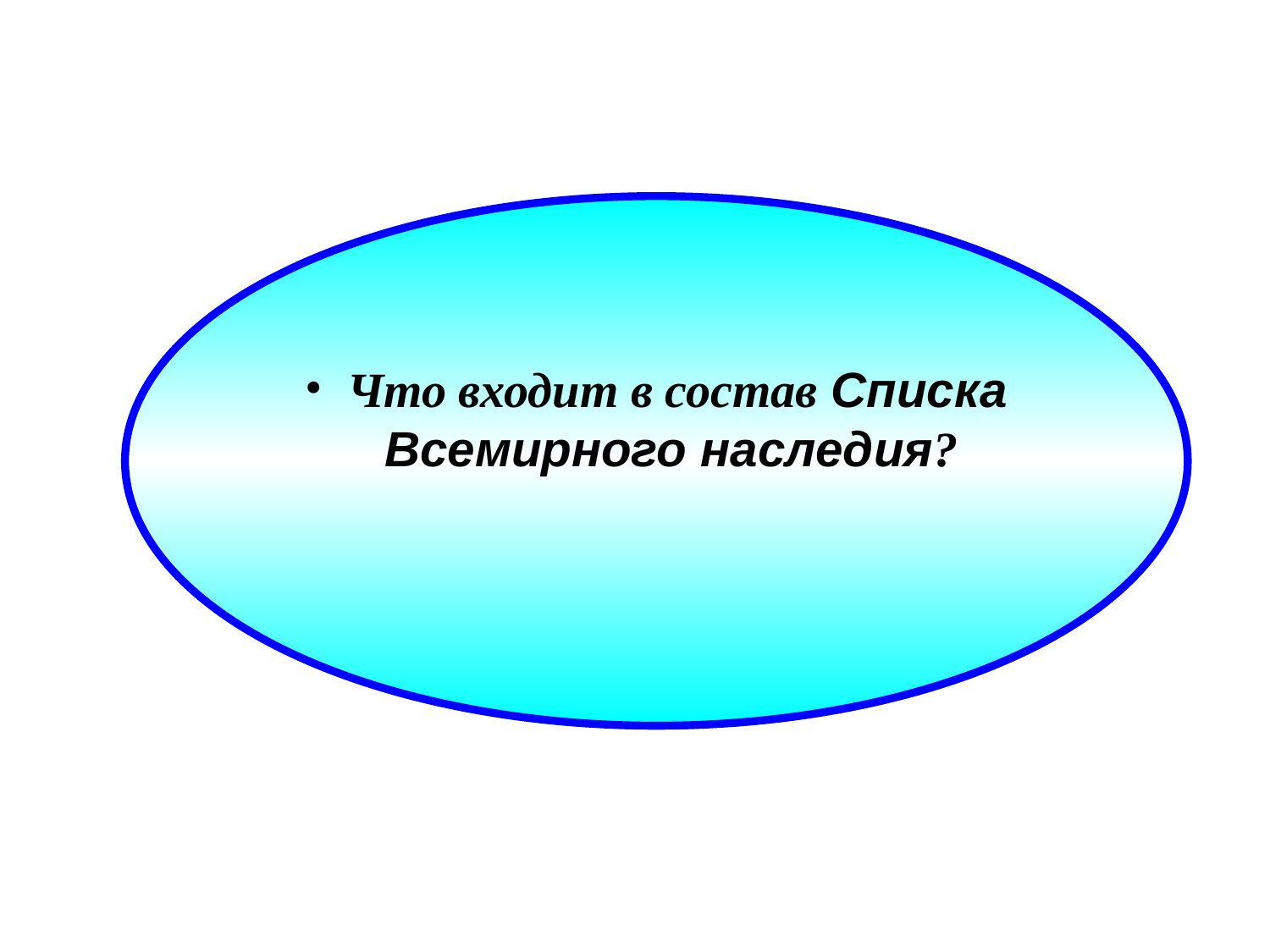

Что входит в состав Списка Всемирного наследия?